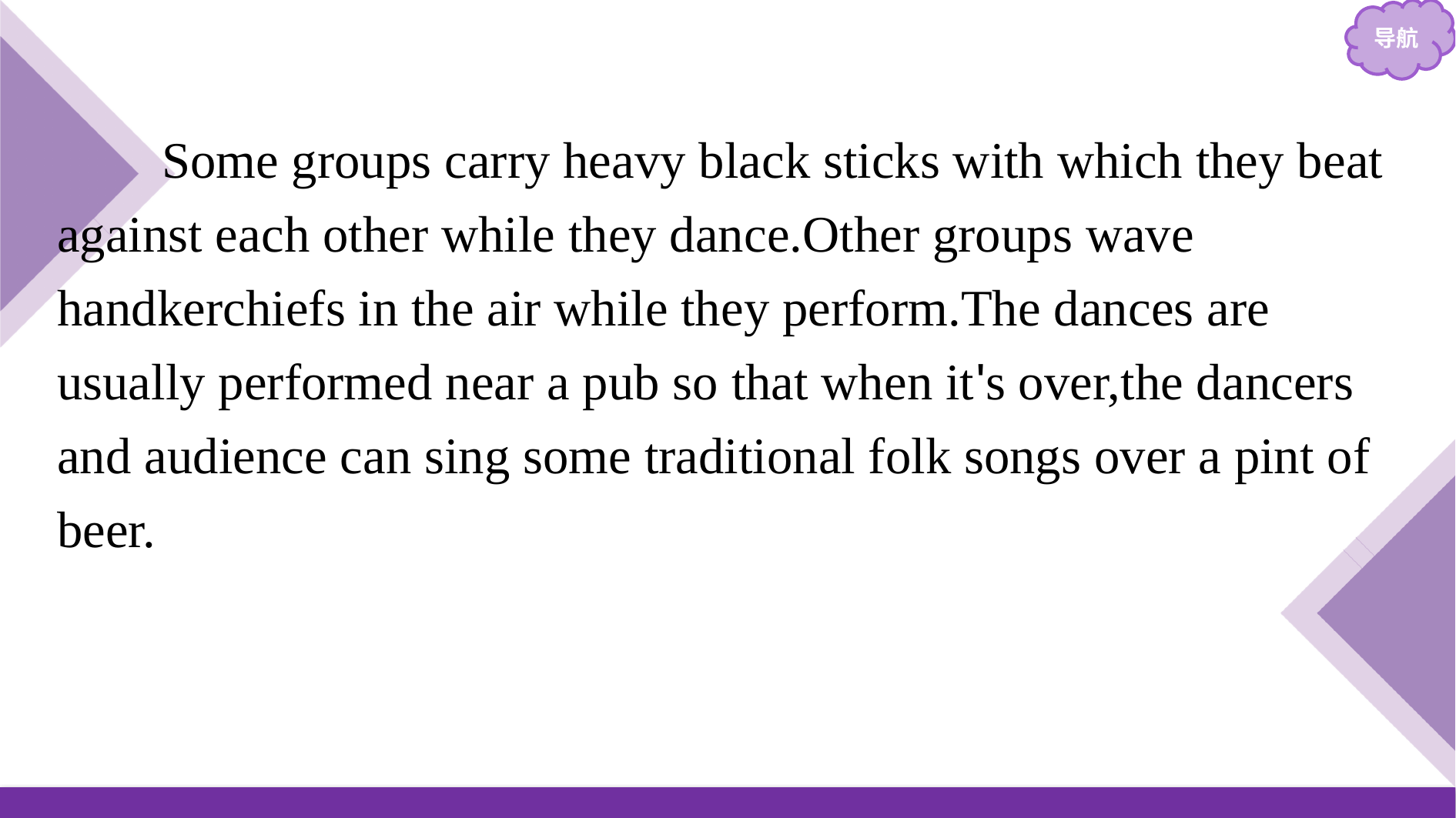

Some groups carry heavy black sticks with which they beat against each other while they dance.Other groups wave handkerchiefs in the air while they perform.The dances are usually performed near a pub so that when it's over,the dancers and audience can sing some traditional folk songs over a pint of beer.